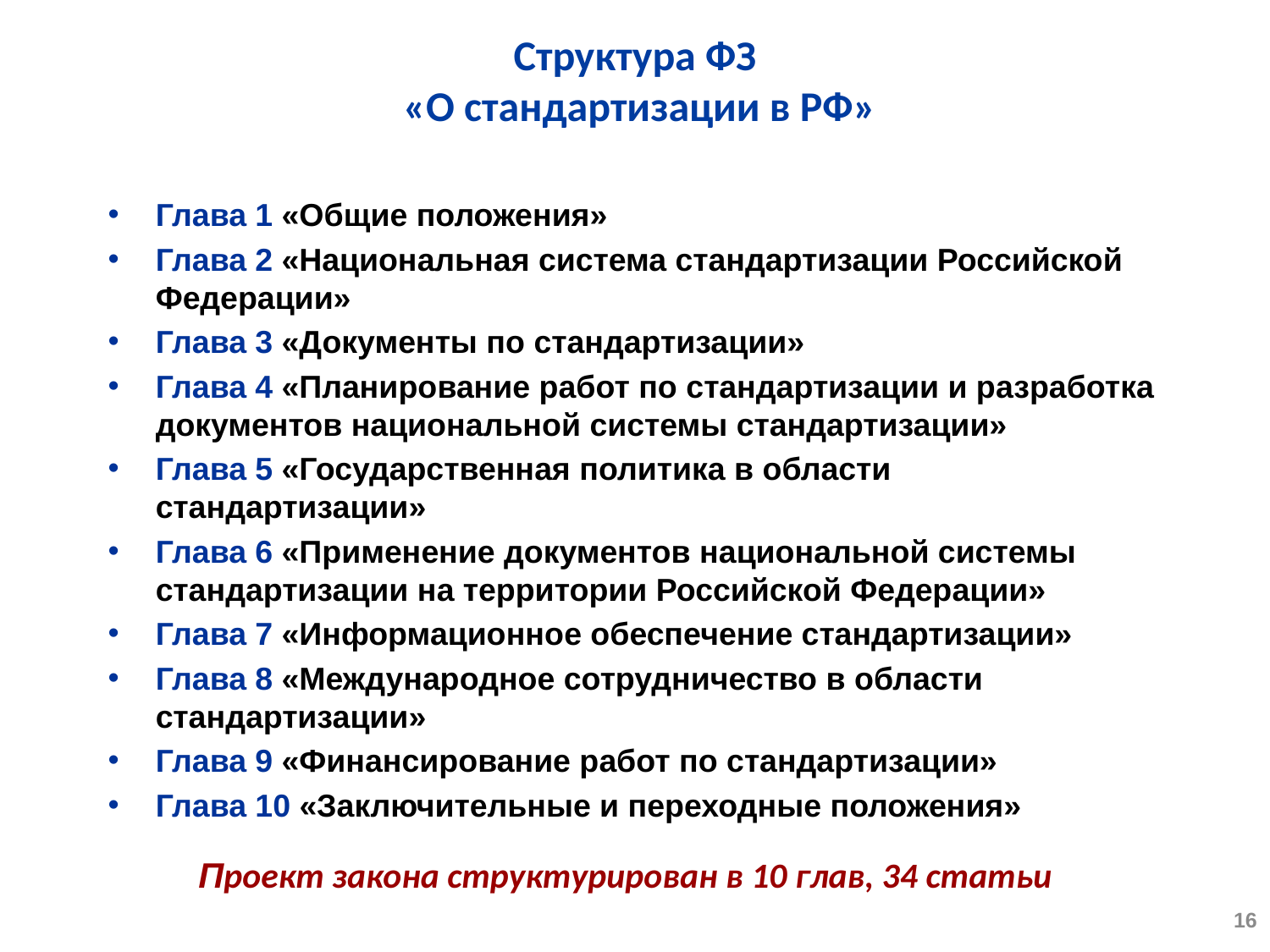

Структура ФЗ
«О стандартизации в РФ»

Глава 1 «Общие положения»
Глава 2 «Национальная система стандартизации Российской Федерации»
Глава 3 «Документы по стандартизации»
Глава 4 «Планирование работ по стандартизации и разработка документов национальной системы стандартизации»
Глава 5 «Государственная политика в области стандартизации»
Глава 6 «Применение документов национальной системы стандартизации на территории Российской Федерации»
Глава 7 «Информационное обеспечение стандартизации»
Глава 8 «Международное сотрудничество в области стандартизации»
Глава 9 «Финансирование работ по стандартизации»
Глава 10 «Заключительные и переходные положения»
Проект закона структурирован в 10 глав, 34 статьи
16